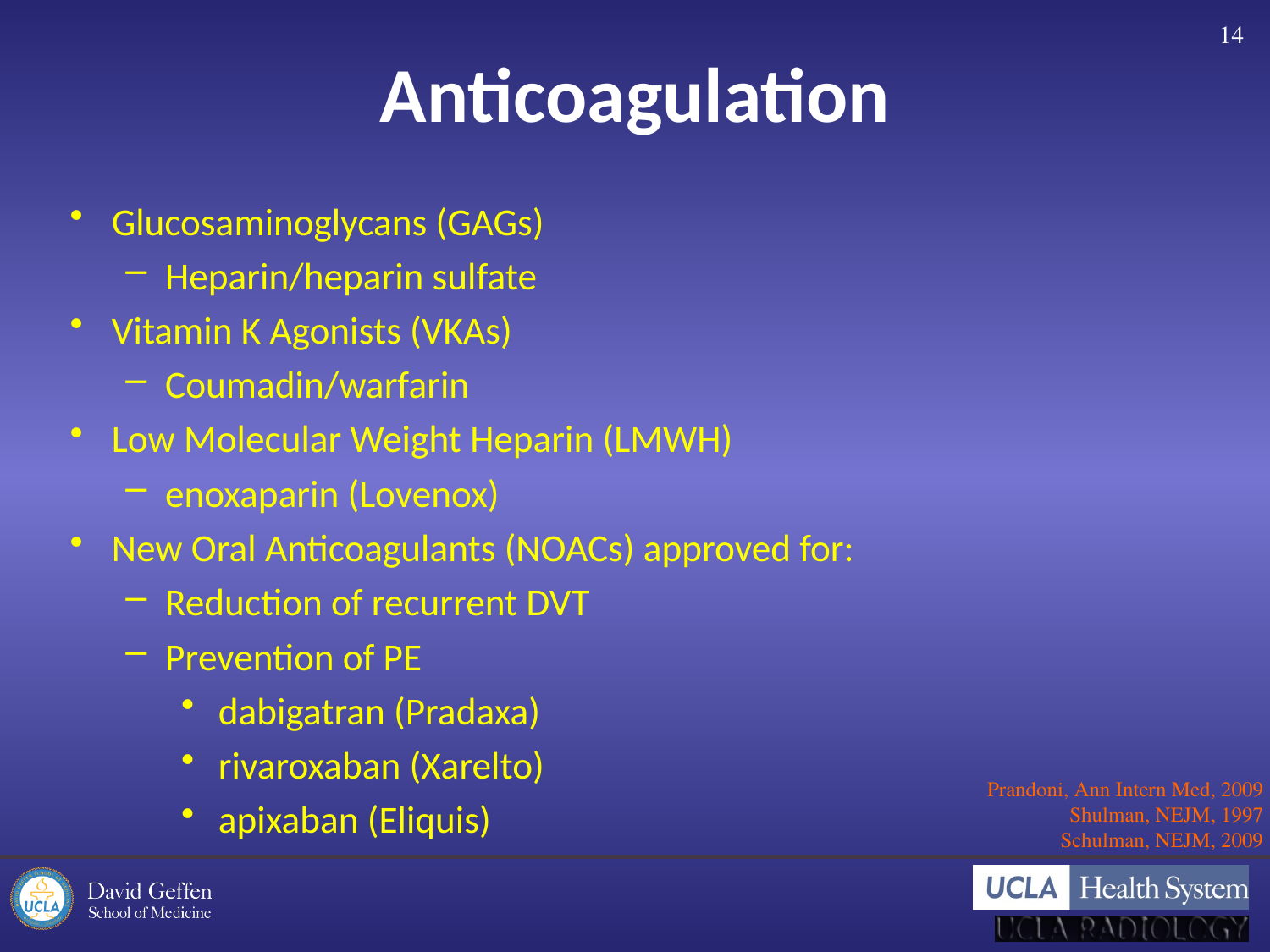

14
# Anticoagulation
Glucosaminoglycans (GAGs)
Heparin/heparin sulfate
Vitamin K Agonists (VKAs)
Coumadin/warfarin
Low Molecular Weight Heparin (LMWH)
enoxaparin (Lovenox)
New Oral Anticoagulants (NOACs) approved for:
Reduction of recurrent DVT
Prevention of PE
dabigatran (Pradaxa)
rivaroxaban (Xarelto)
apixaban (Eliquis)
Prandoni, Ann Intern Med, 2009
Shulman, NEJM, 1997
Schulman, NEJM, 2009